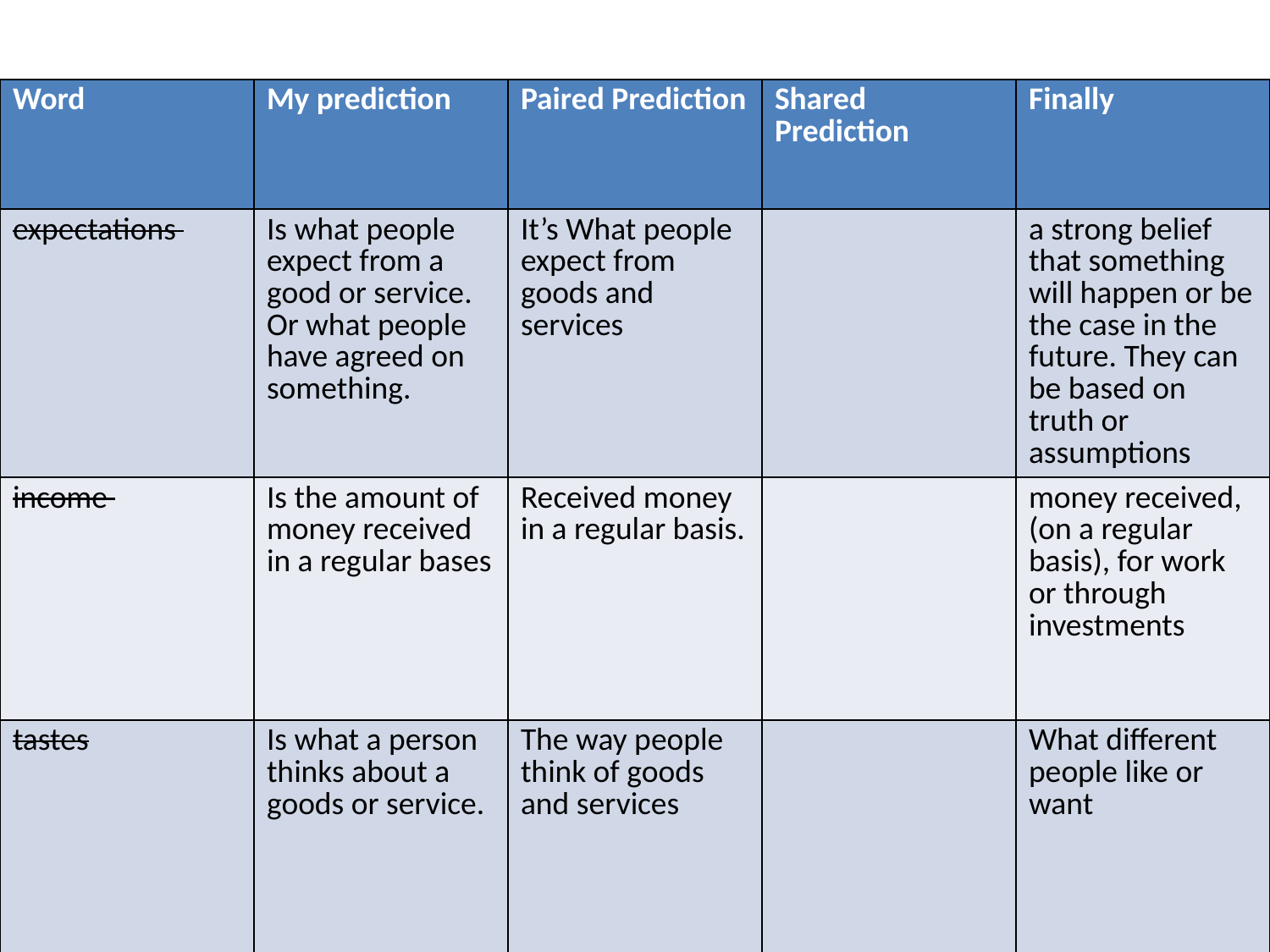

| Word | My prediction | Paired Prediction | Shared Prediction | Finally |
| --- | --- | --- | --- | --- |
| expectations | Is what people expect from a good or service. Or what people have agreed on something. | It’s What people expect from goods and services |  | a strong belief that something will happen or be the case in the future. They can be based on truth or assumptions |
| income | Is the amount of money received in a regular bases | Received money in a regular basis. |  | money received, (on a regular basis), for work or through investments |
| tastes | Is what a person thinks about a goods or service. | The way people think of goods and services |  | What different people like or want |